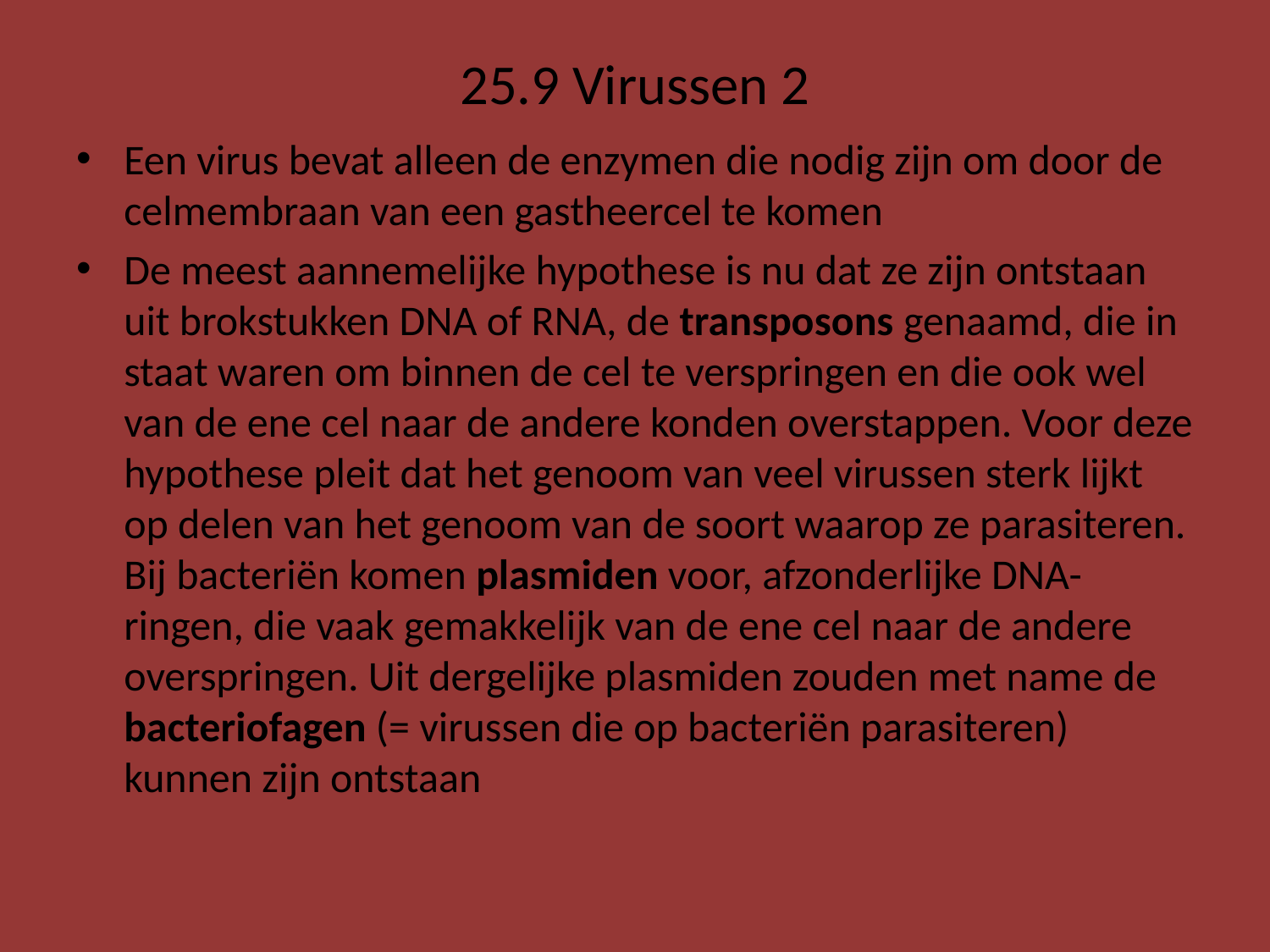

# 25.9 Virussen 2
Een virus bevat alleen de enzymen die nodig zijn om door de celmembraan van een gastheercel te komen
De meest aannemelijke hypothese is nu dat ze zijn ontstaan uit brokstukken DNA of RNA, de transposons genaamd, die in staat waren om binnen de cel te verspringen en die ook wel van de ene cel naar de andere konden overstappen. Voor deze hypothese pleit dat het genoom van veel virussen sterk lijkt op delen van het genoom van de soort waarop ze parasiteren. Bij bacteriën komen plasmiden voor, afzonderlijke DNA-ringen, die vaak gemakkelijk van de ene cel naar de andere overspringen. Uit dergelijke plasmiden zouden met name de bacteriofagen (= virussen die op bacteriën parasiteren) kunnen zijn ontstaan